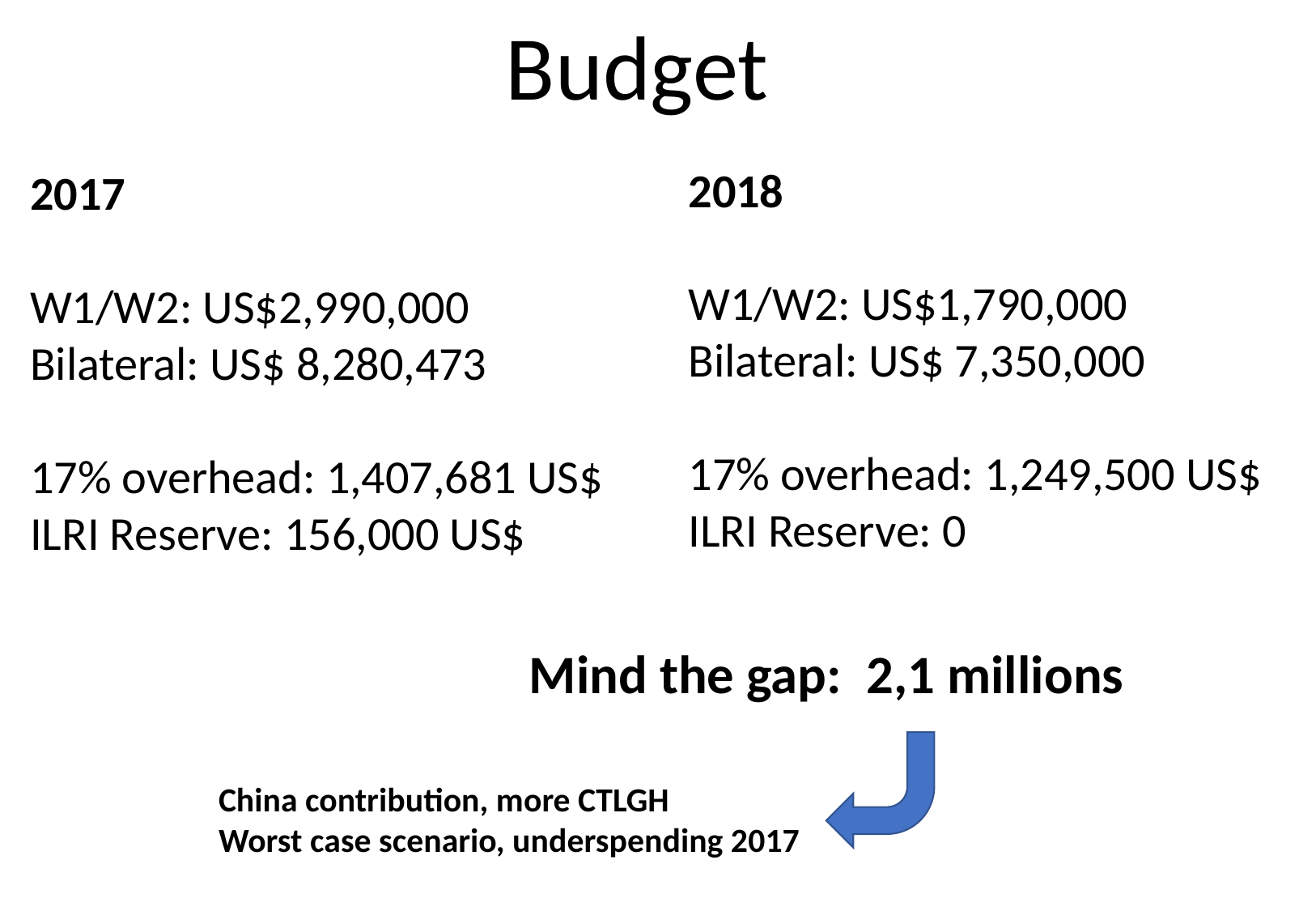

# Budget
2018

W1/W2: US$1,790,000
Bilateral: US$ 7,350,000
17% overhead: 1,249,500 US$
ILRI Reserve: 0
2017

W1/W2: US$2,990,000
Bilateral: US$ 8,280,473
17% overhead: 1,407,681 US$
ILRI Reserve: 156,000 US$

Mind the gap:  2,1 millions

China contribution, more CTLGH
Worst case scenario, underspending 2017